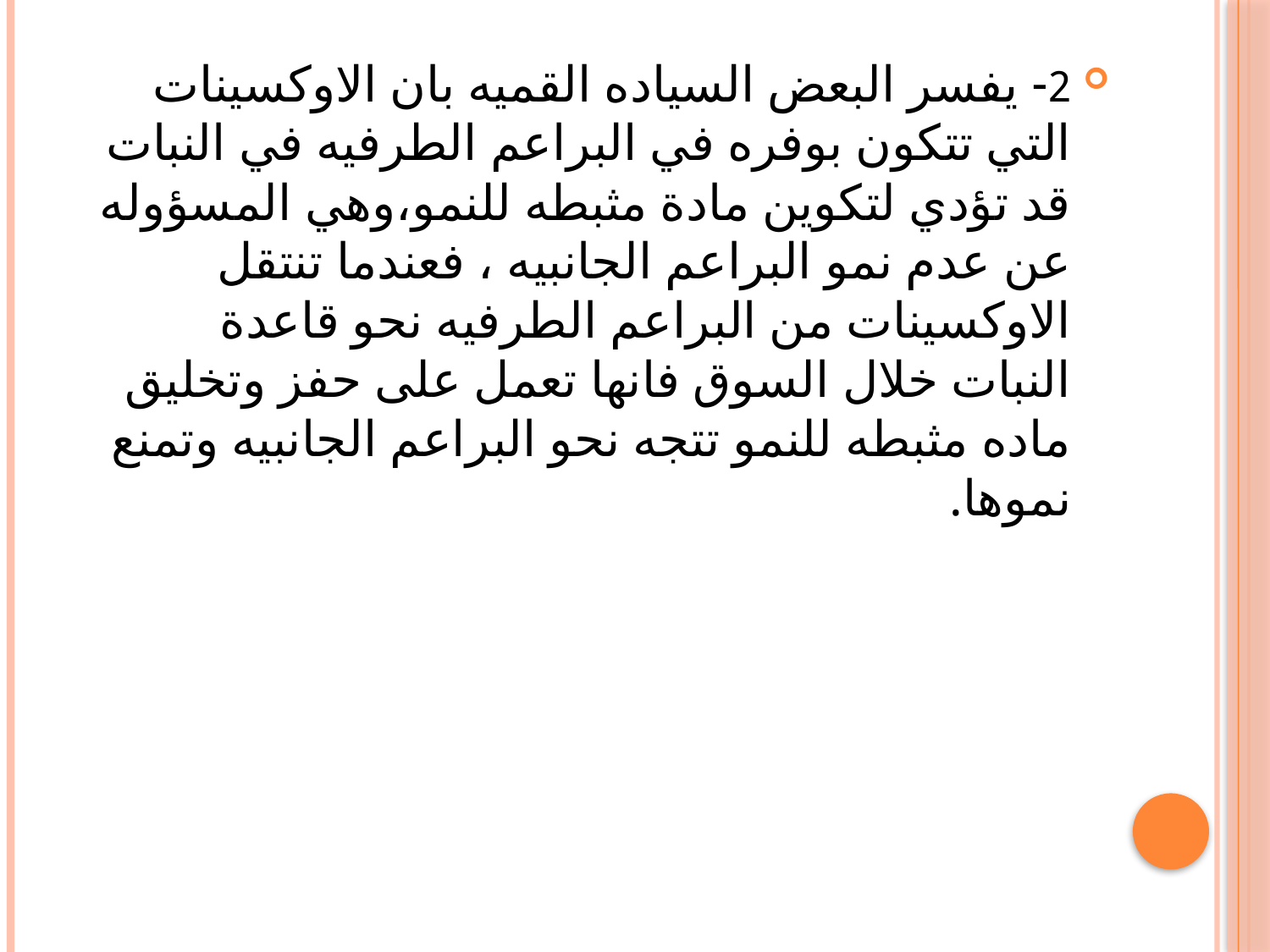

2- يفسر البعض السياده القميه بان الاوكسينات التي تتكون بوفره في البراعم الطرفيه في النبات قد تؤدي لتكوين مادة مثبطه للنمو،وهي المسؤوله عن عدم نمو البراعم الجانبيه ، فعندما تنتقل الاوكسينات من البراعم الطرفيه نحو قاعدة النبات خلال السوق فانها تعمل على حفز وتخليق ماده مثبطه للنمو تتجه نحو البراعم الجانبيه وتمنع نموها.